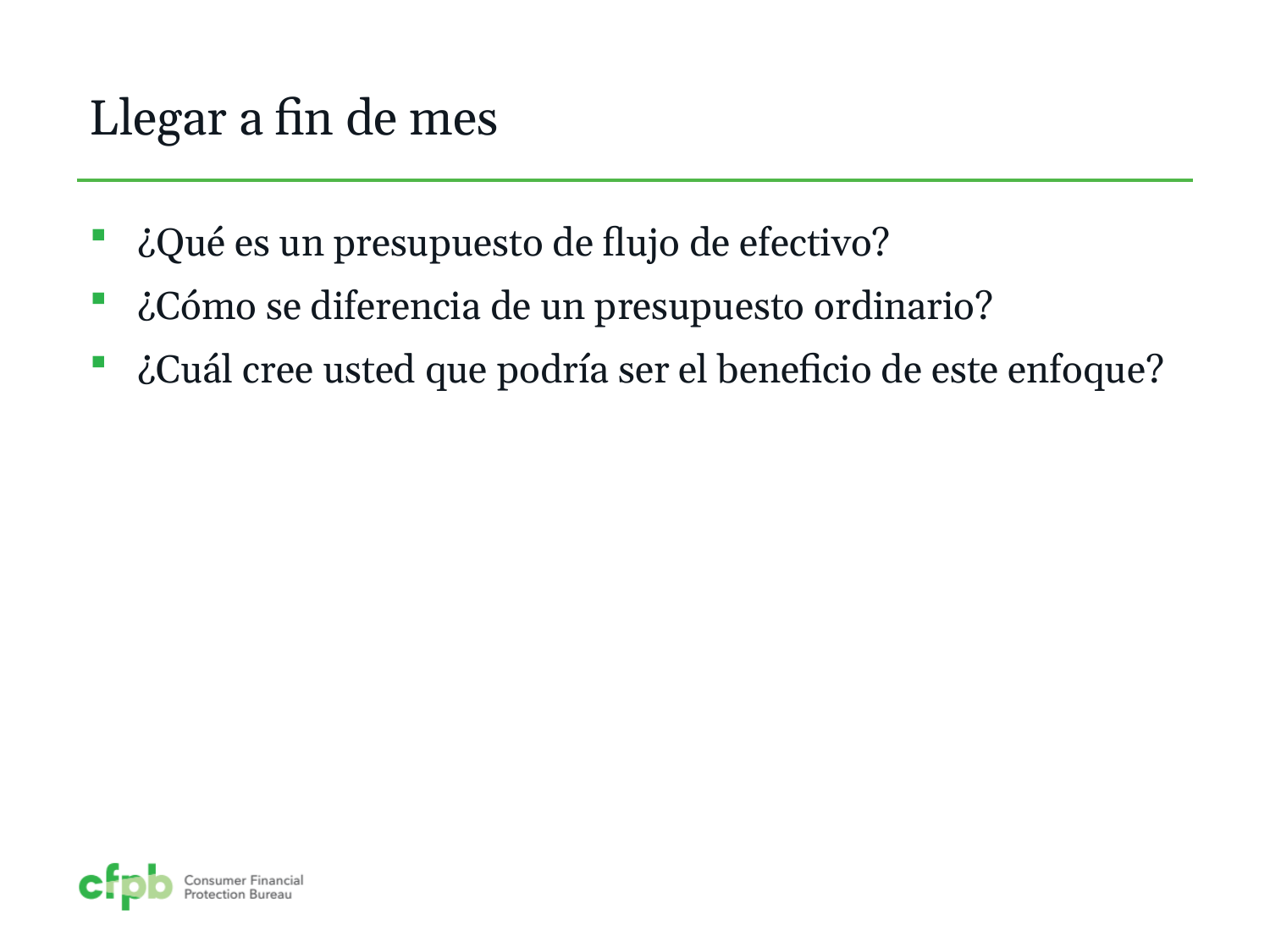

# Llegar a fin de mes
¿Qué es un presupuesto de flujo de efectivo?
¿Cómo se diferencia de un presupuesto ordinario?
¿Cuál cree usted que podría ser el beneficio de este enfoque?